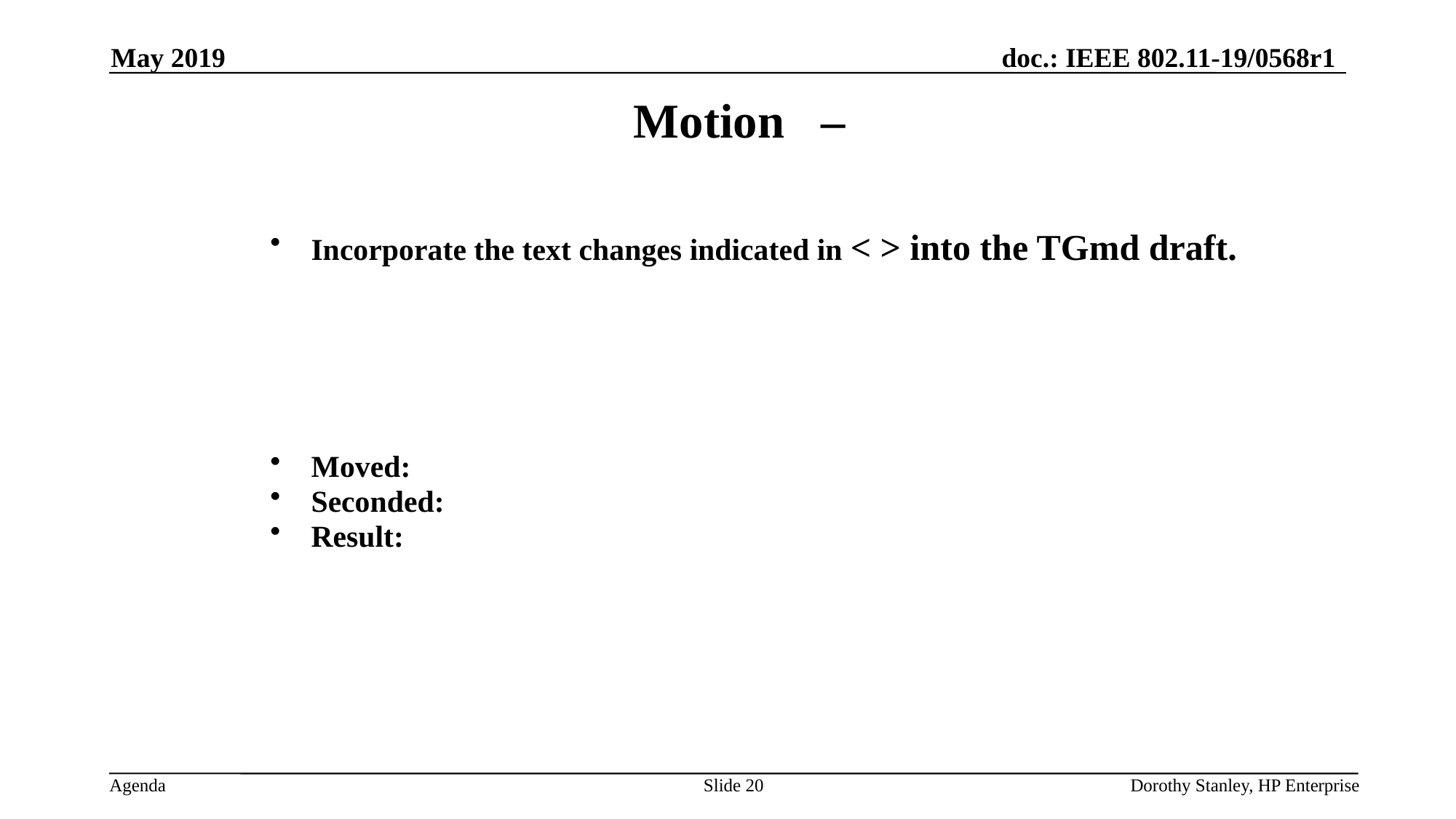

May 2019
Motion   –

Incorporate the text changes indicated in < > into the TGmd draft.

Moved:
Seconded:
Result:

Slide 20
Dorothy Stanley, HP Enterprise